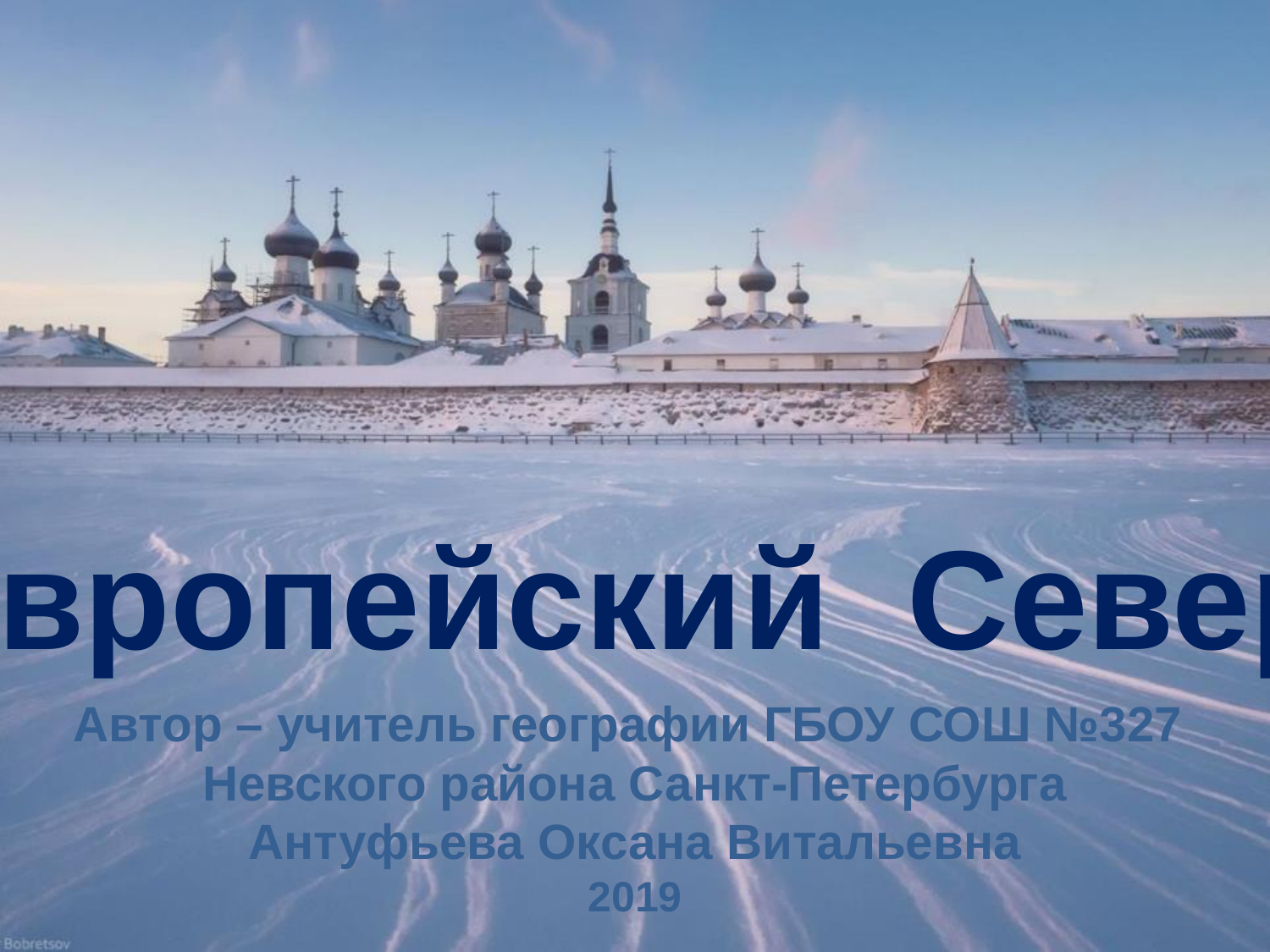

Европейский  Север
Автор – учитель географии ГБОУ СОШ №327
Невского района Санкт-Петербурга
Антуфьева Оксана Витальевна
2019